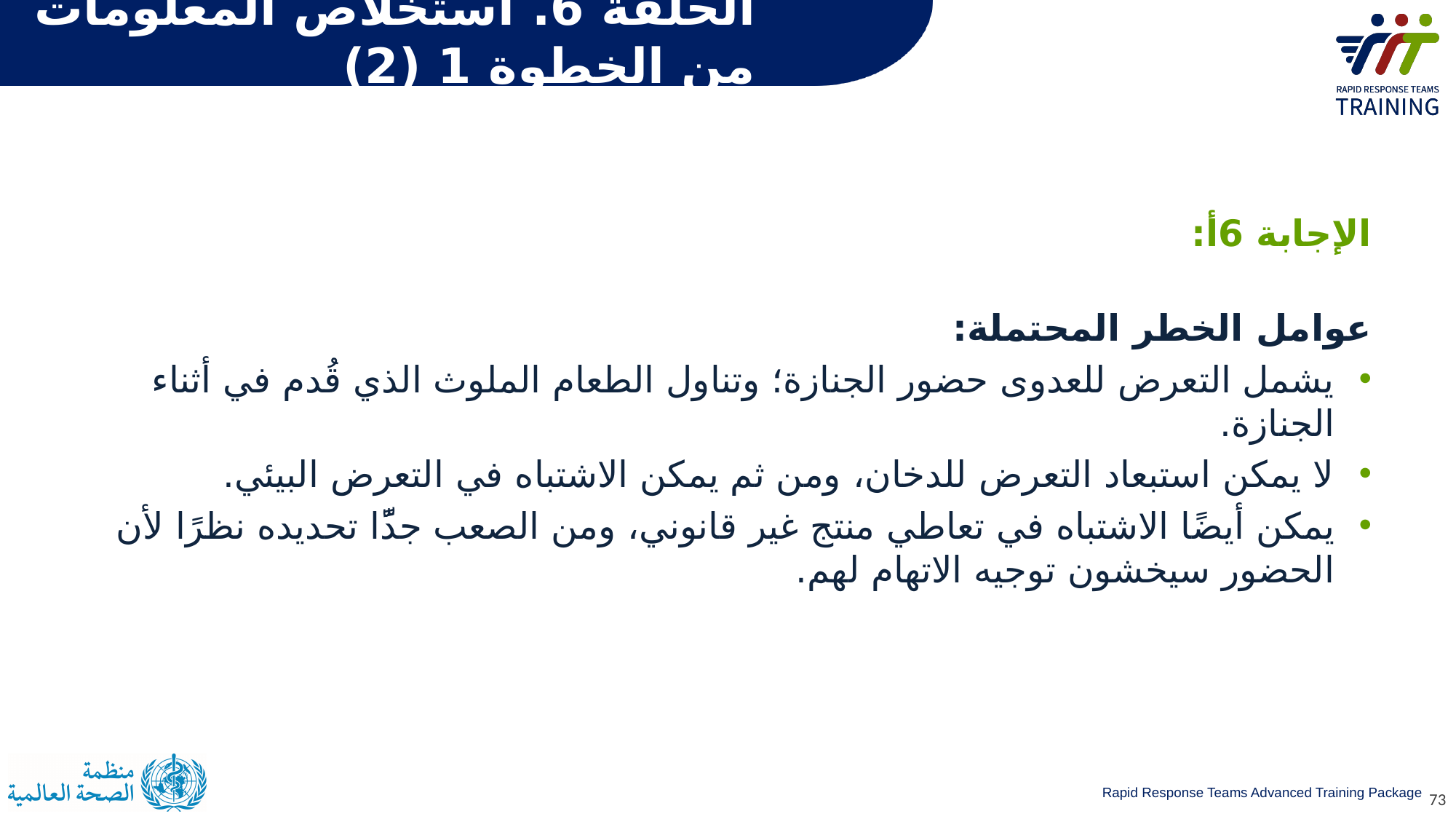

# الحلقة 6. استخلاص المعلومات من الخطوة 1 (2)
الإجابة 6أ:

عوامل الخطر المحتملة:
يشمل التعرض للعدوى حضور الجنازة؛ وتناول الطعام الملوث الذي قُدم في أثناء الجنازة.
لا يمكن استبعاد التعرض للدخان، ومن ثم يمكن الاشتباه في التعرض البيئي.
يمكن أيضًا الاشتباه في تعاطي منتج غير قانوني، ومن الصعب جدًّا تحديده نظرًا لأن الحضور سيخشون توجيه الاتهام لهم.